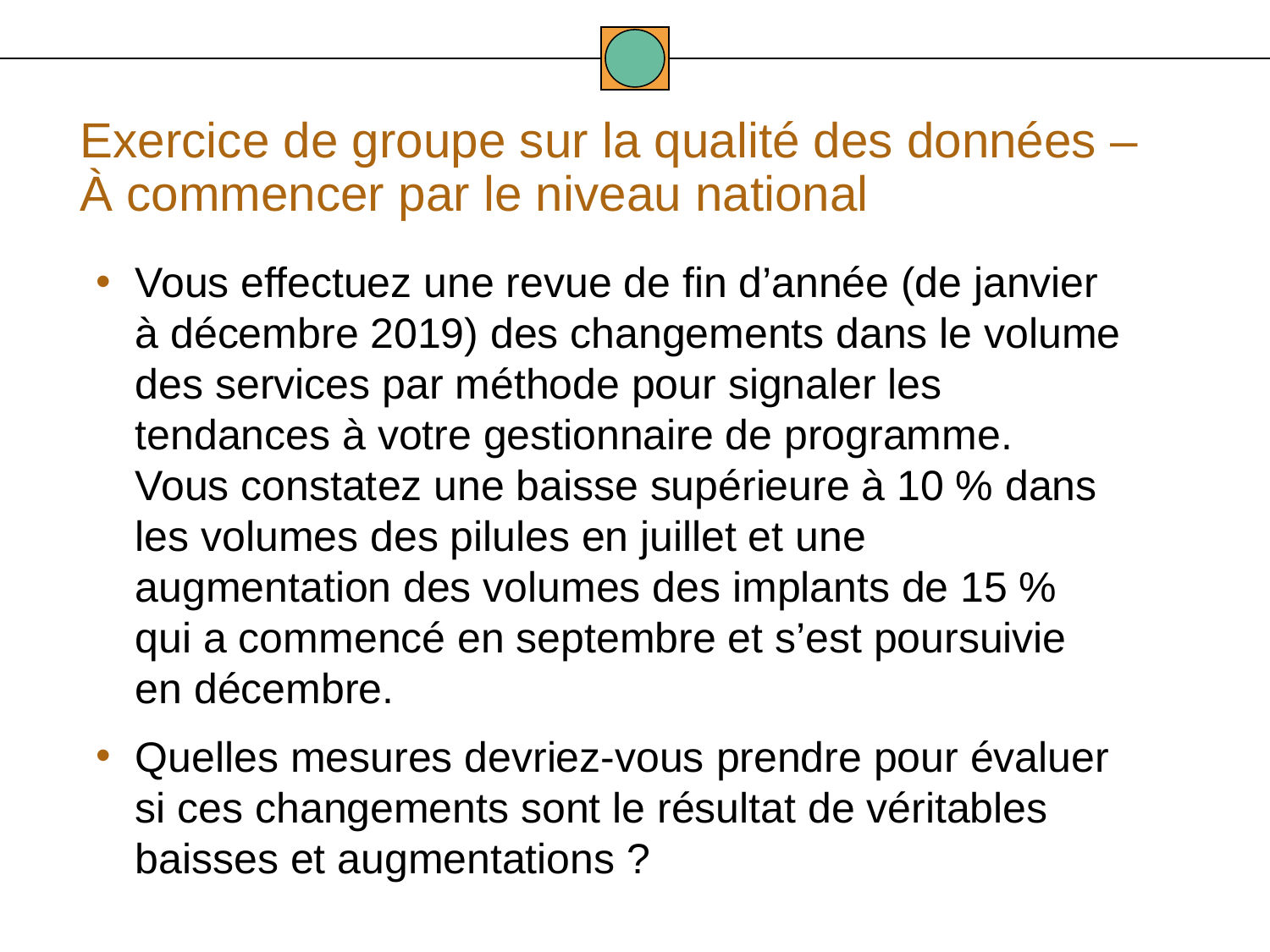

Exercice de groupe sur la qualité des données –
À commencer par le niveau national
Vous effectuez une revue de fin d’année (de janvier
à décembre 2019) des changements dans le volume des services par méthode pour signaler les tendances à votre gestionnaire de programme.
Vous constatez une baisse supérieure à 10 % dans les volumes des pilules en juillet et une augmentation des volumes des implants de 15 % qui a commencé en septembre et s’est poursuivie en décembre.
Quelles mesures devriez-vous prendre pour évaluer si ces changements sont le résultat de véritables baisses et augmentations ?